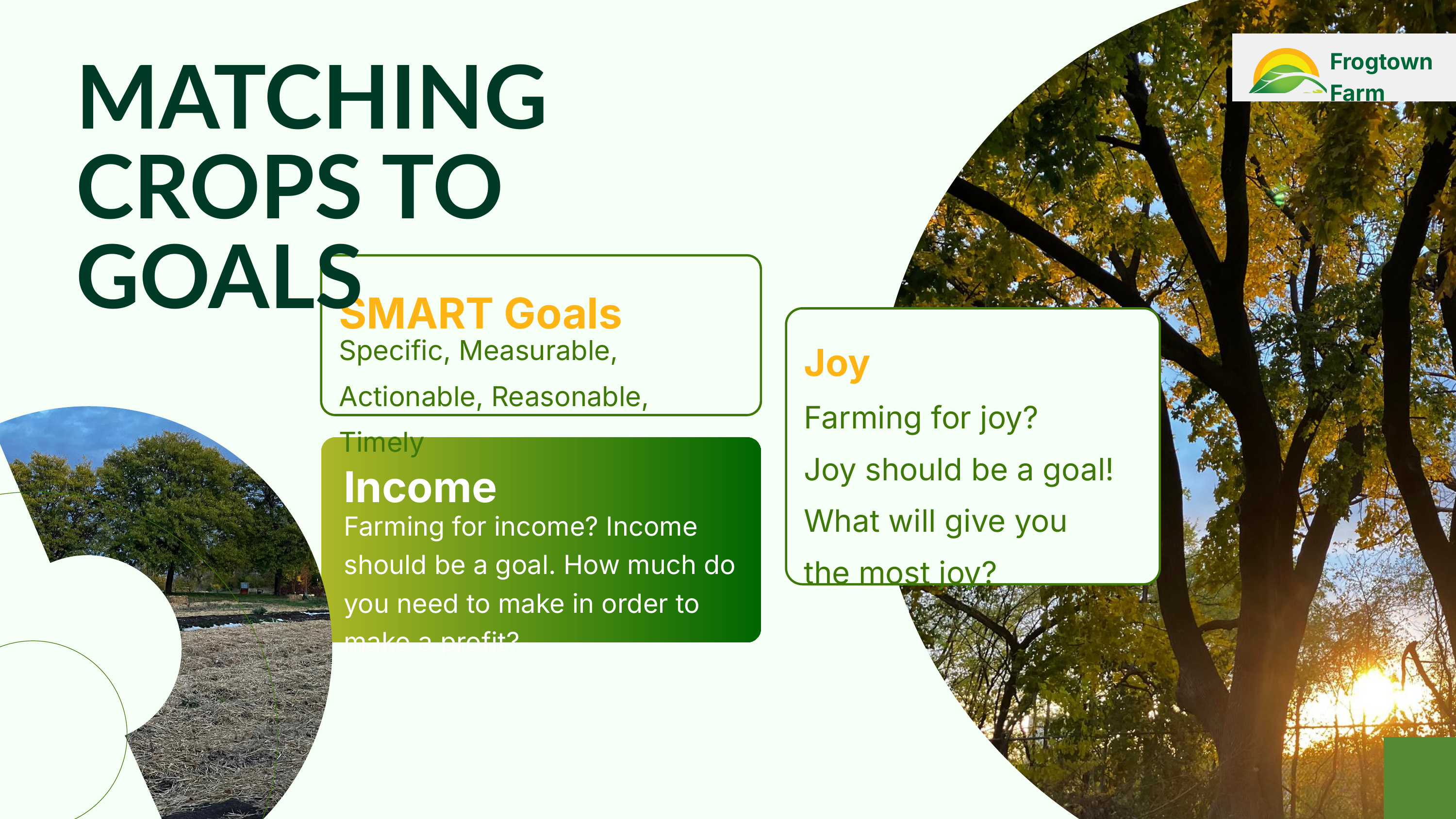

FrogtownFarm
MATCHING CROPS TO GOALS

SMART Goals

Specific, Measurable, Actionable, Reasonable, Timely
Joy

Farming for joy?
Joy should be a goal! What will give you the most joy?

Income
Farming for income? Income should be a goal. How much do you need to make in order to make a profit?